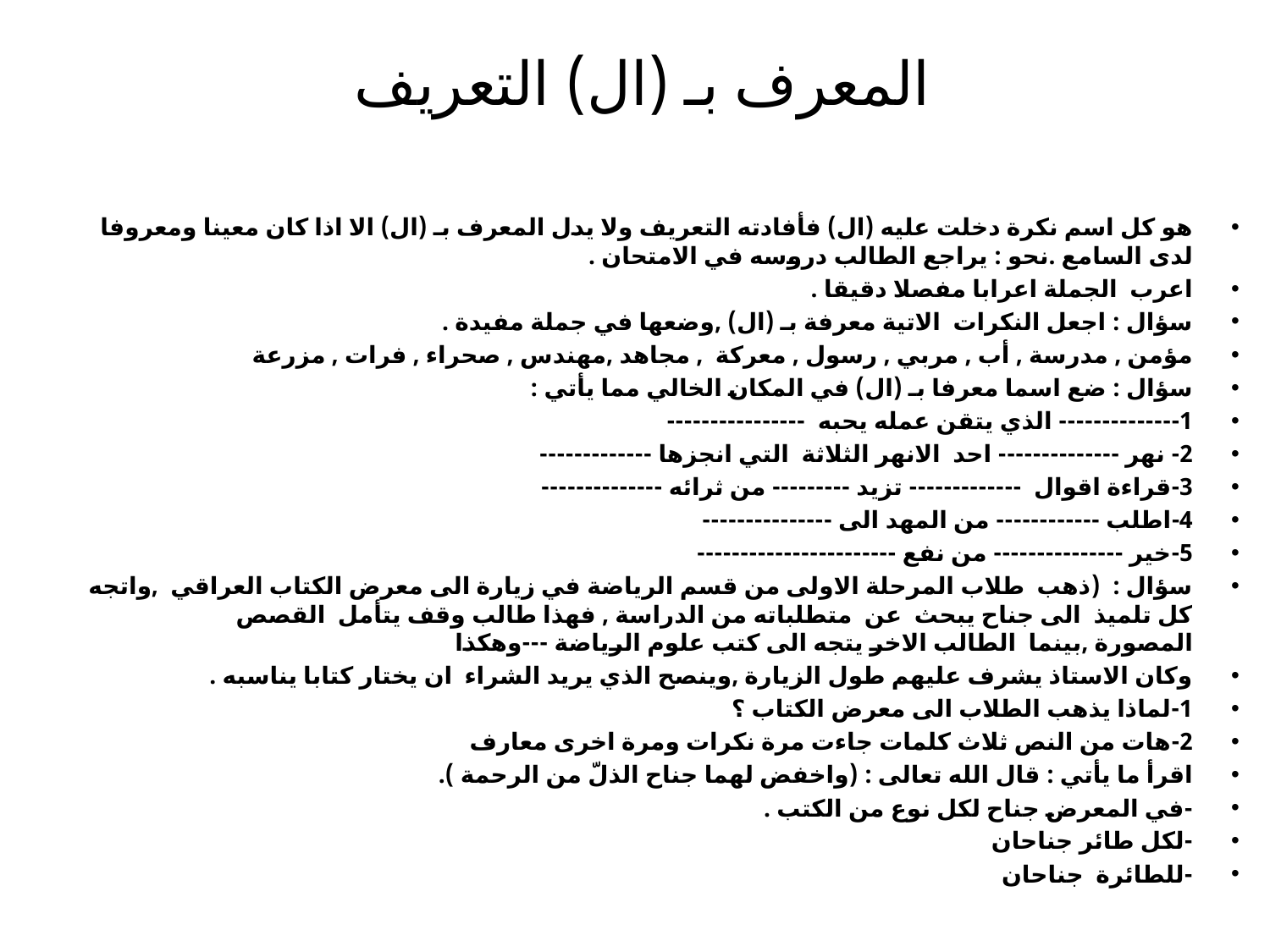

# المعرف بـ (ال) التعريف
هو كل اسم نكرة دخلت عليه (ال) فأفادته التعريف ولا يدل المعرف بـ (ال) الا اذا كان معينا ومعروفا لدى السامع .نحو : يراجع الطالب دروسه في الامتحان .
اعرب  الجملة اعرابا مفصلا دقيقا .
سؤال : اجعل النكرات  الاتية معرفة بـ (ال) ,وضعها في جملة مفيدة .
مؤمن , مدرسة , أب , مربي , رسول , معركة  , مجاهد ,مهندس , صحراء , فرات , مزرعة
سؤال : ضع اسما معرفا بـ (ال) في المكان الخالي مما يأتي :
1-------------- الذي يتقن عمله يحبه  ----------------
2- نهر -------------- احد  الانهر الثلاثة  التي انجزها -------------
3-قراءة اقوال  ------------- تزيد --------- من ثرائه --------------
4-اطلب ------------ من المهد الى ---------------
5-خير --------------- من نفع -----------------------
سؤال :  (ذهب  طلاب المرحلة الاولى من قسم الرياضة في زيارة الى معرض الكتاب العراقي  ,واتجه كل تلميذ  الى جناح يبحث  عن  متطلباته من الدراسة , فهذا طالب وقف يتأمل  القصص المصورة ,بينما  الطالب الاخر يتجه الى كتب علوم الرياضة ---وهكذا
وكان الاستاذ يشرف عليهم طول الزيارة ,وينصح الذي يريد الشراء  ان يختار كتابا يناسبه .
1-لماذا يذهب الطلاب الى معرض الكتاب ؟
2-هات من النص ثلاث كلمات جاءت مرة نكرات ومرة اخرى معارف
اقرأ ما يأتي : قال الله تعالى : (واخفض لهما جناح الذلّ من الرحمة ).
-في المعرض جناح لكل نوع من الكتب .
-لكل طائر جناحان
-للطائرة  جناحان